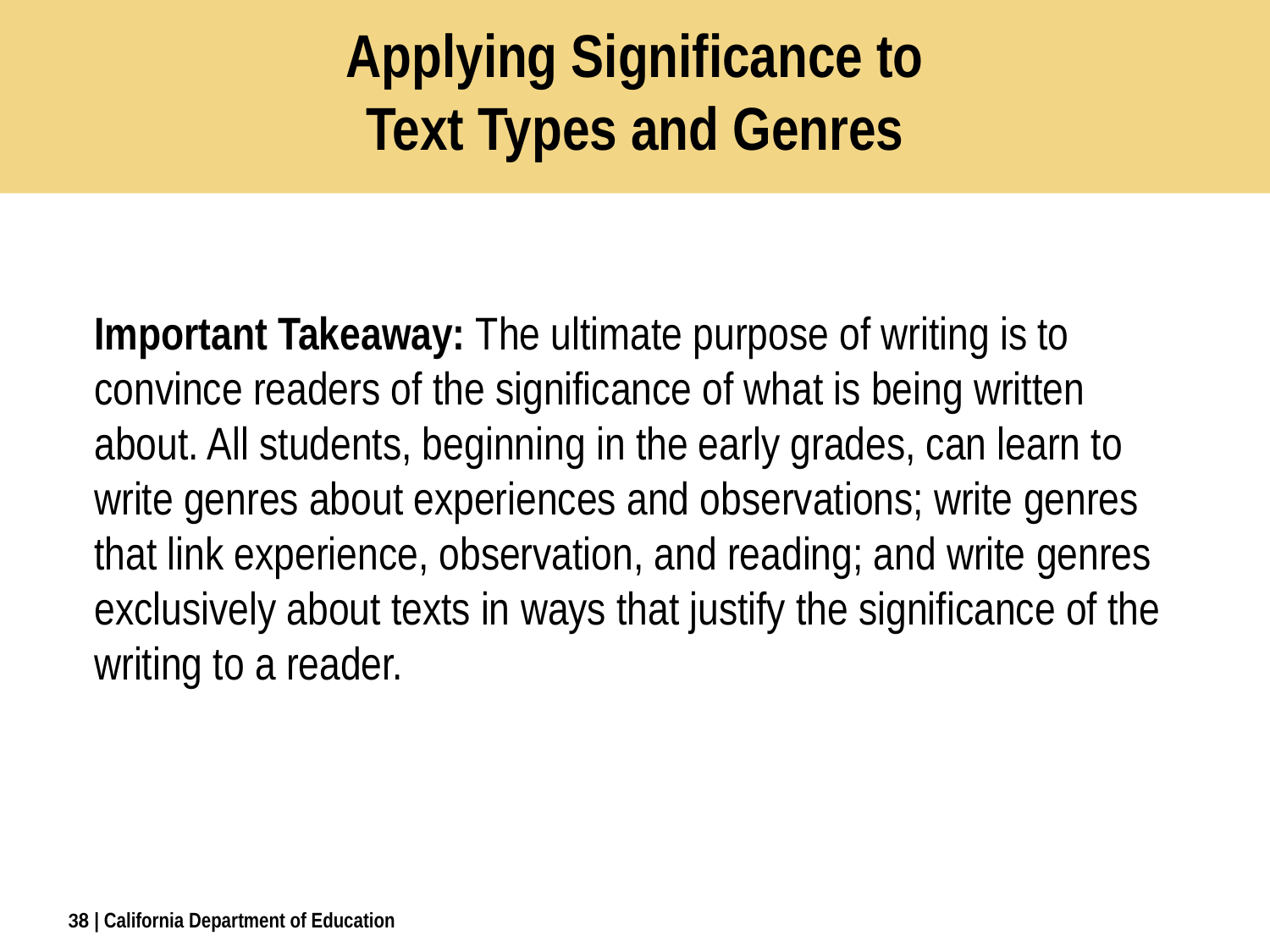

# Applying Significance to Text Types and Genres

Important Takeaway: The ultimate purpose of writing is to convince readers of the significance of what is being written about. All students, beginning in the early grades, can learn to write genres about experiences and observations; write genres that link experience, observation, and reading; and write genres exclusively about texts in ways that justify the significance of the writing to a reader.
38
| California Department of Education